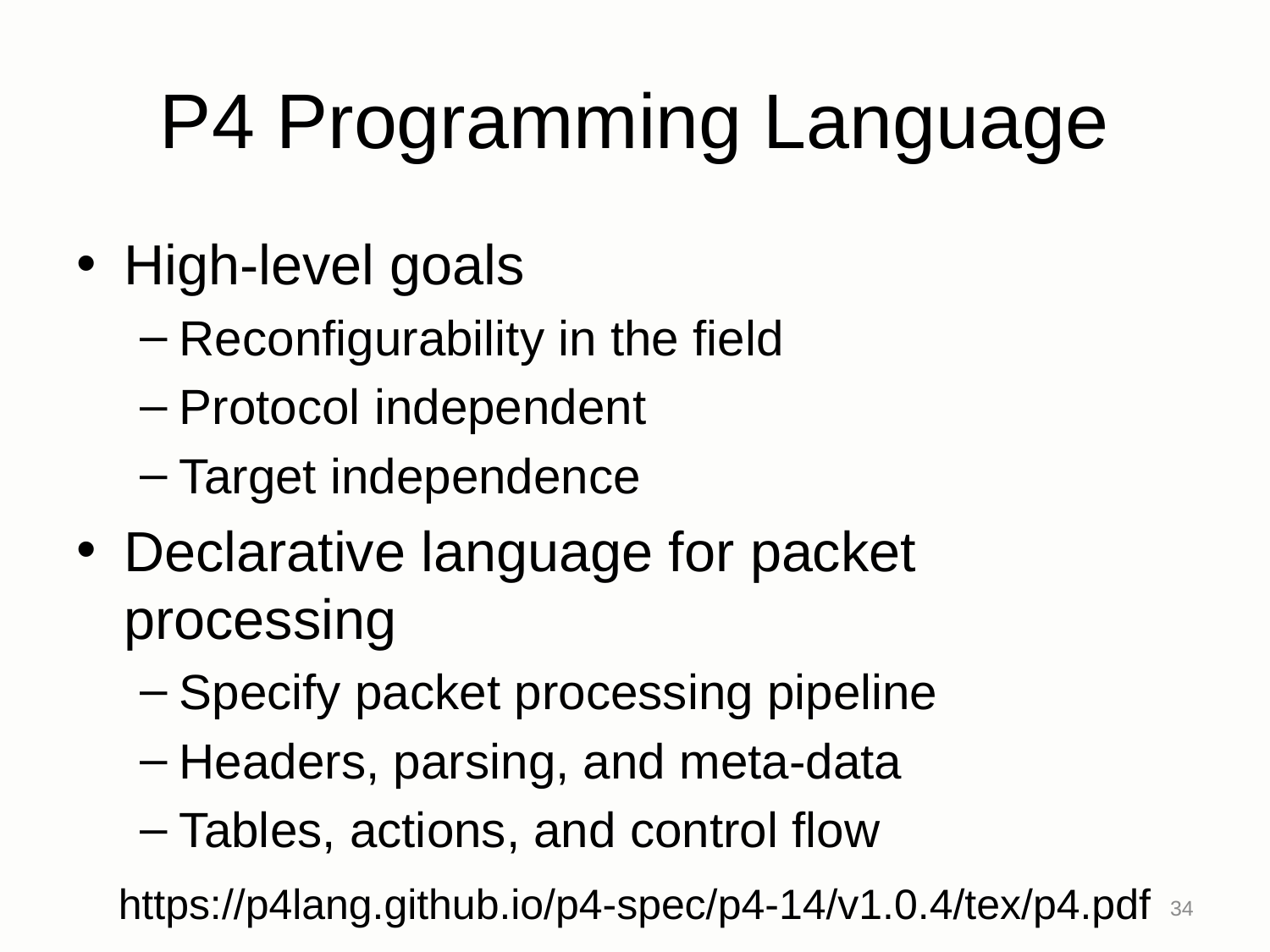

# P4 Programming Language
High-level goals
Reconfigurability in the field
Protocol independent
Target independence
Declarative language for packet processing
Specify packet processing pipeline
Headers, parsing, and meta-data
Tables, actions, and control flow
https://p4lang.github.io/p4-spec/p4-14/v1.0.4/tex/p4.pdf
34